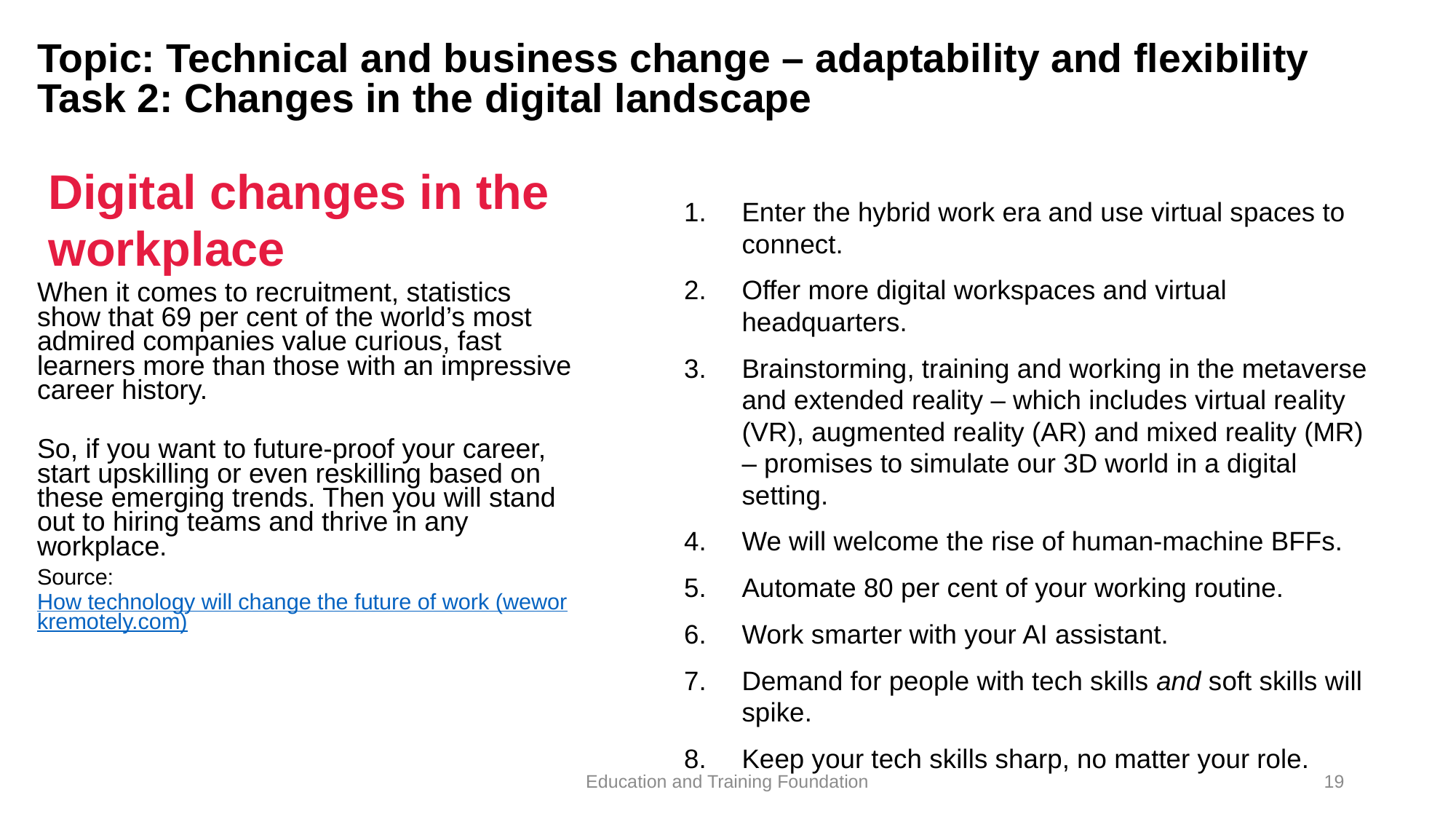

# Topic: Technical and business change – adaptability and flexibility Task 2: Changes in the digital landscape
Digital changes in the workplace

Enter the hybrid work era and use virtual spaces to connect.
Offer more digital workspaces and virtual headquarters.
Brainstorming, training and working in the metaverse and extended reality – which includes virtual reality (VR), augmented reality (AR) and mixed reality (MR) – promises to simulate our 3D world in a digital setting.
We will welcome the rise of human-machine BFFs.
Automate 80 per cent of your working routine.
Work smarter with your AI assistant.
Demand for people with tech skills and soft skills will spike.
Keep your tech skills sharp, no matter your role.

When it comes to recruitment, statistics show that 69 per cent of the world’s most admired companies value curious, fast learners more than those with an impressive career history.

So, if you want to future-proof your career, start upskilling or even reskilling based on these emerging trends. Then you will stand out to hiring teams and thrive in any workplace.
Source: How technology will change the future of work (weworkremotely.com)
Education and Training Foundation
19